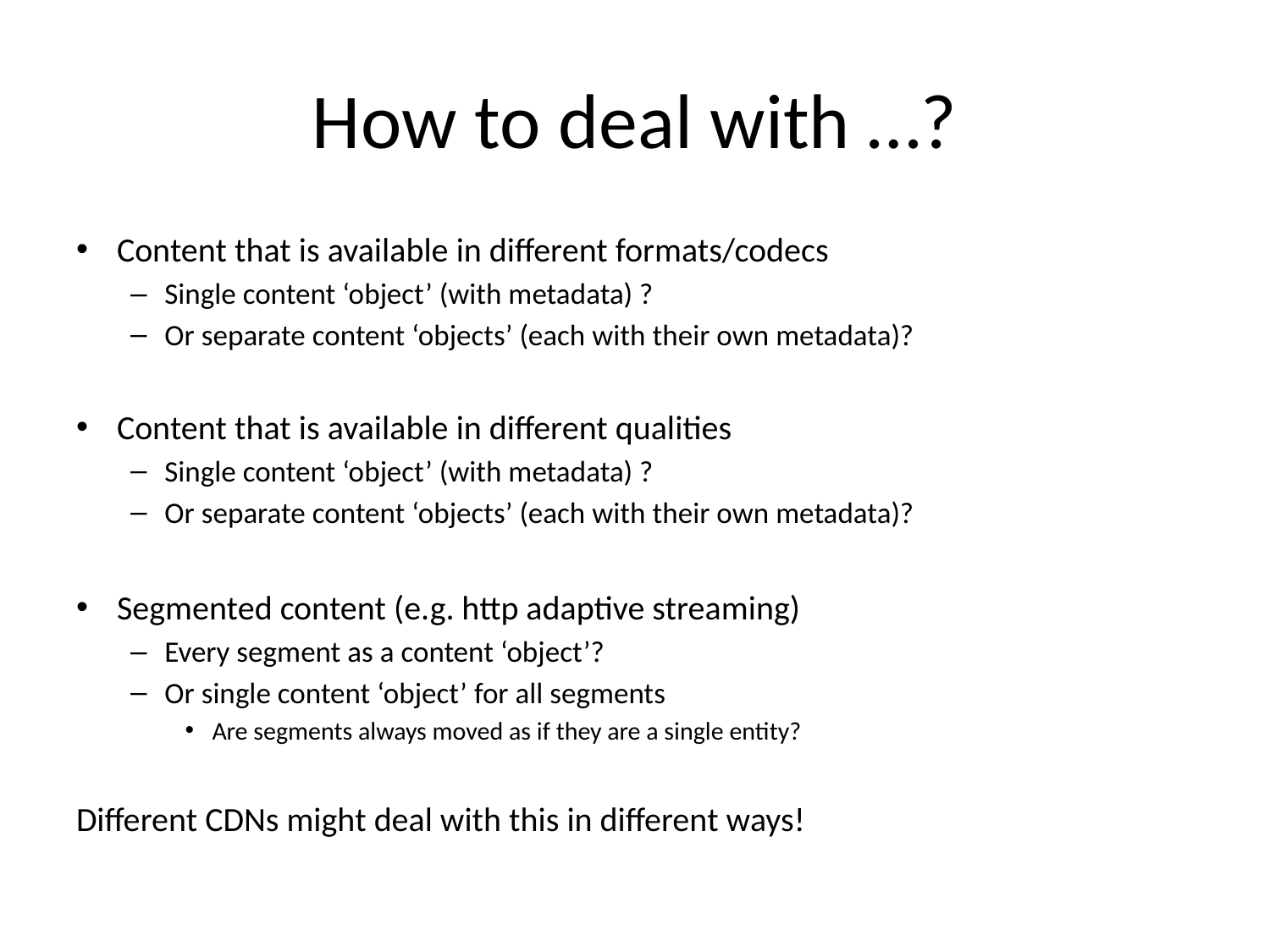

# How to deal with …?
Content that is available in different formats/codecs
Single content ‘object’ (with metadata) ?
Or separate content ‘objects’ (each with their own metadata)?

Content that is available in different qualities
Single content ‘object’ (with metadata) ?
Or separate content ‘objects’ (each with their own metadata)?

Segmented content (e.g. http adaptive streaming)
Every segment as a content ‘object’?
Or single content ‘object’ for all segments
Are segments always moved as if they are a single entity?

Different CDNs might deal with this in different ways!